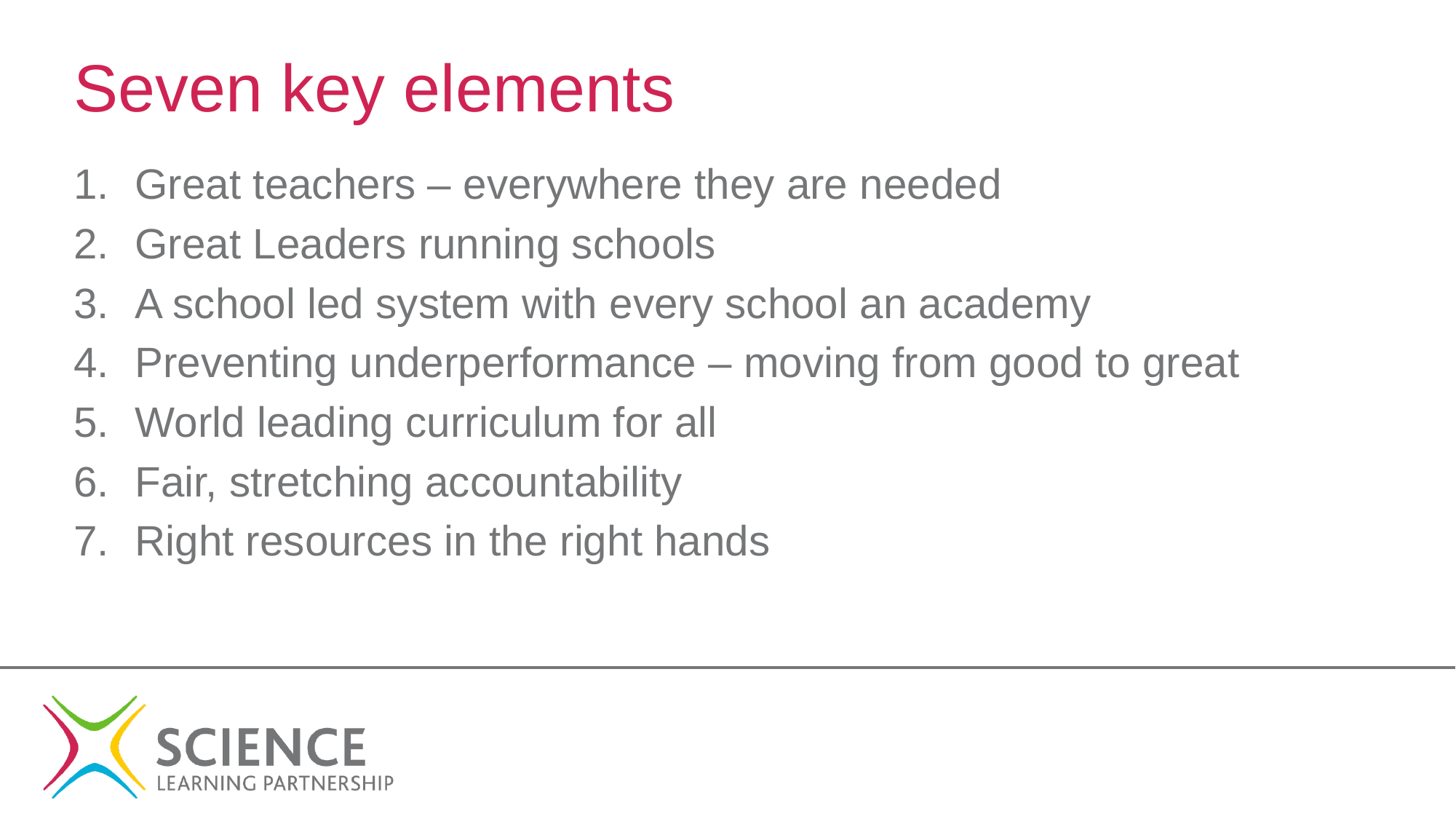

# Seven key elements
Great teachers – everywhere they are needed
Great Leaders running schools
A school led system with every school an academy
Preventing underperformance – moving from good to great
World leading curriculum for all
Fair, stretching accountability
Right resources in the right hands